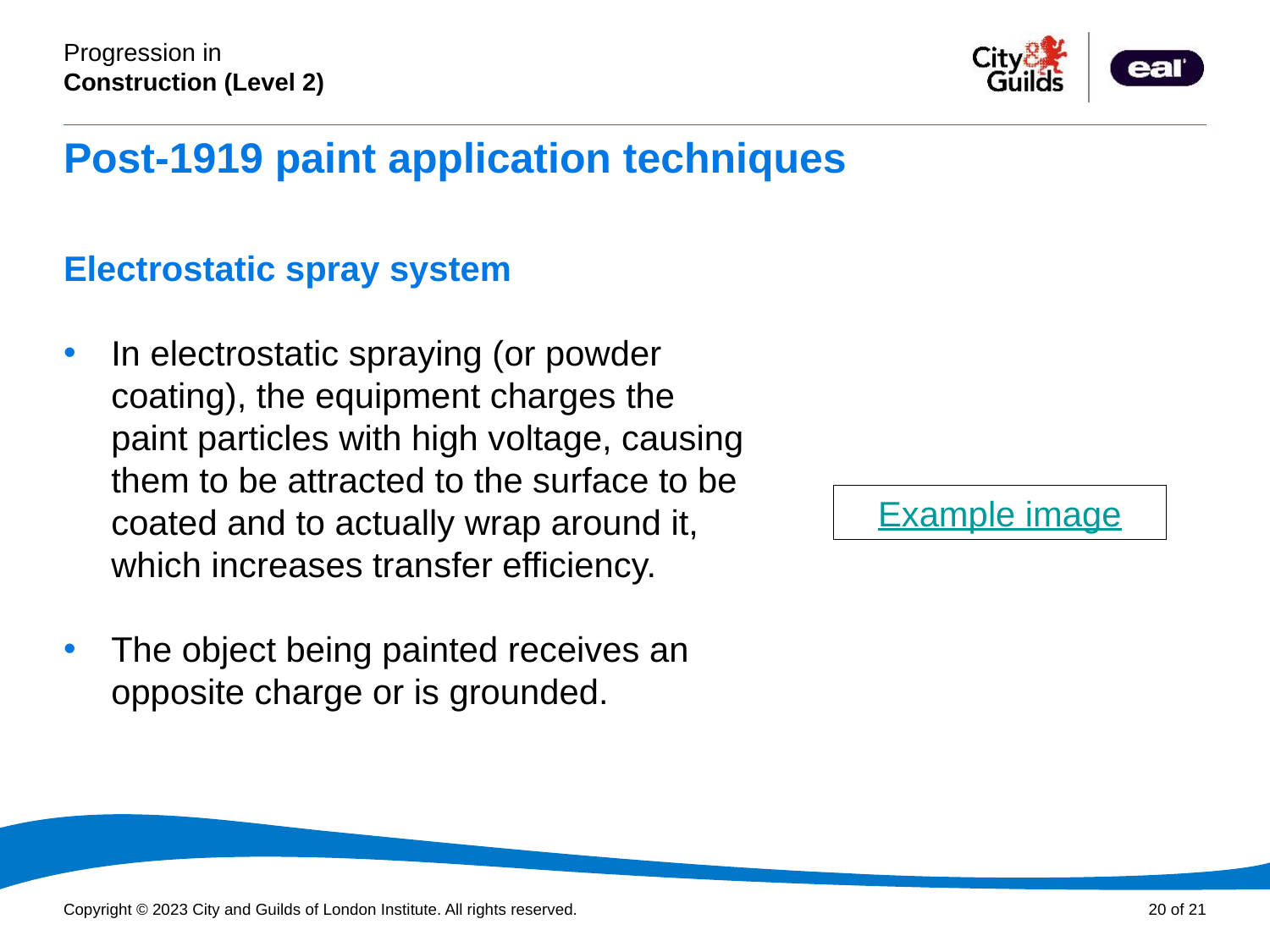

# Post-1919 paint application techniques
Electrostatic spray system

In electrostatic spraying (or powder coating), the equipment charges the paint particles with high voltage, causing them to be attracted to the surface to be coated and to actually wrap around it, which increases transfer efficiency.

The object being painted receives an opposite charge or is grounded.
Example image